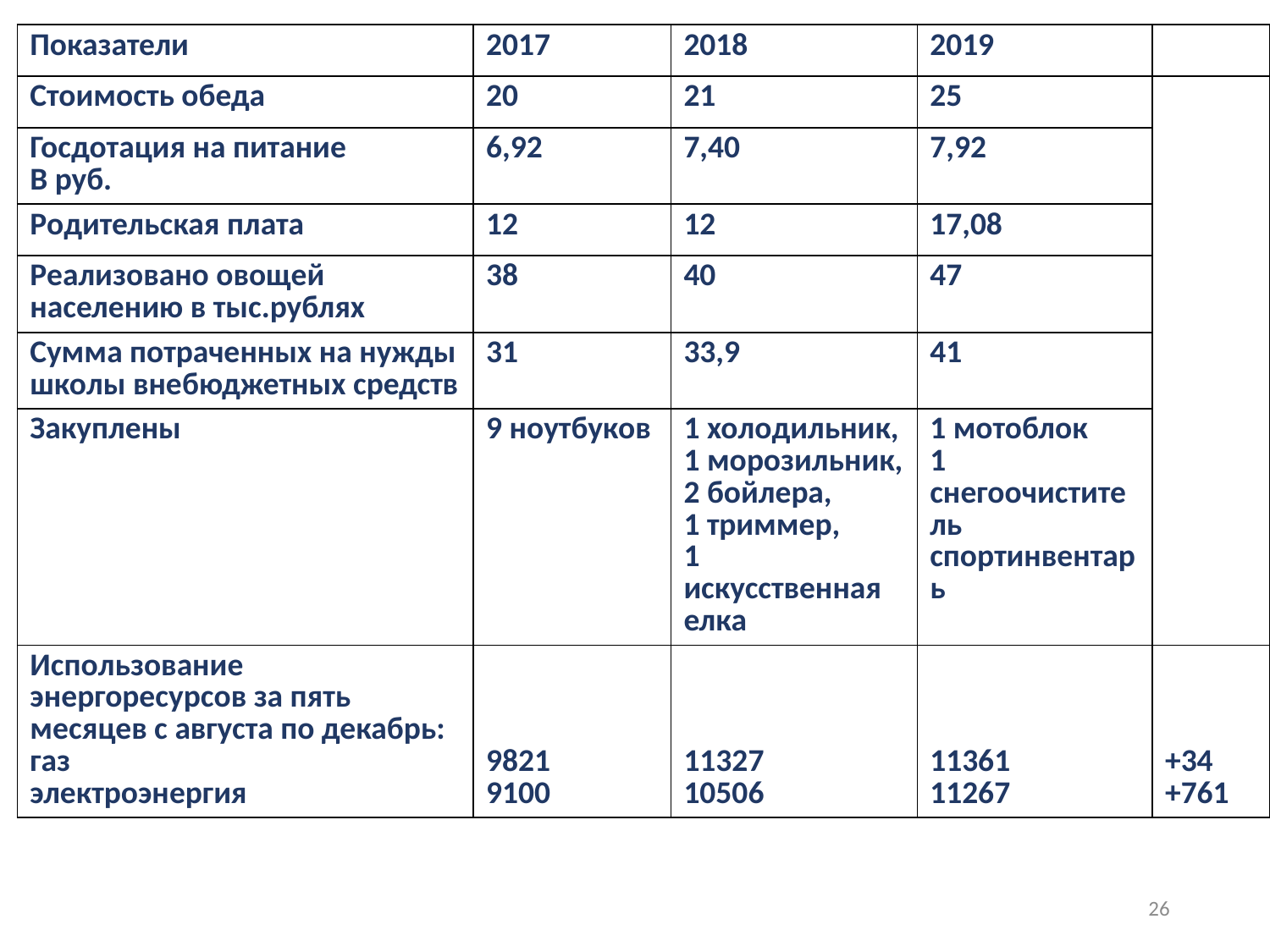

| Показатели | 2017 | 2018 | 2019 |  |
| --- | --- | --- | --- | --- |
| Стоимость обеда | 20 | 21 | 25 |  |
| Госдотация на питание В руб. | 6,92 | 7,40 | 7,92 |  |
| Родительская плата | 12 | 12 | 17,08 |  |
| Реализовано овощей населению в тыс.рублях | 38 | 40 | 47 |  |
| Сумма потраченных на нужды школы внебюджетных средств | 31 | 33,9 | 41 |  |
| Закуплены | 9 ноутбуков | 1 холодильник, 1 морозильник, 2 бойлера, 1 триммер, 1 искусственная елка | 1 мотоблок 1 снегоочиститель спортинвентарь |  |
| Использование энергоресурсов за пять месяцев с августа по декабрь: газ электроэнергия | 9821 9100 | 11327 10506 | 11361 11267 | +34 +761 |
26